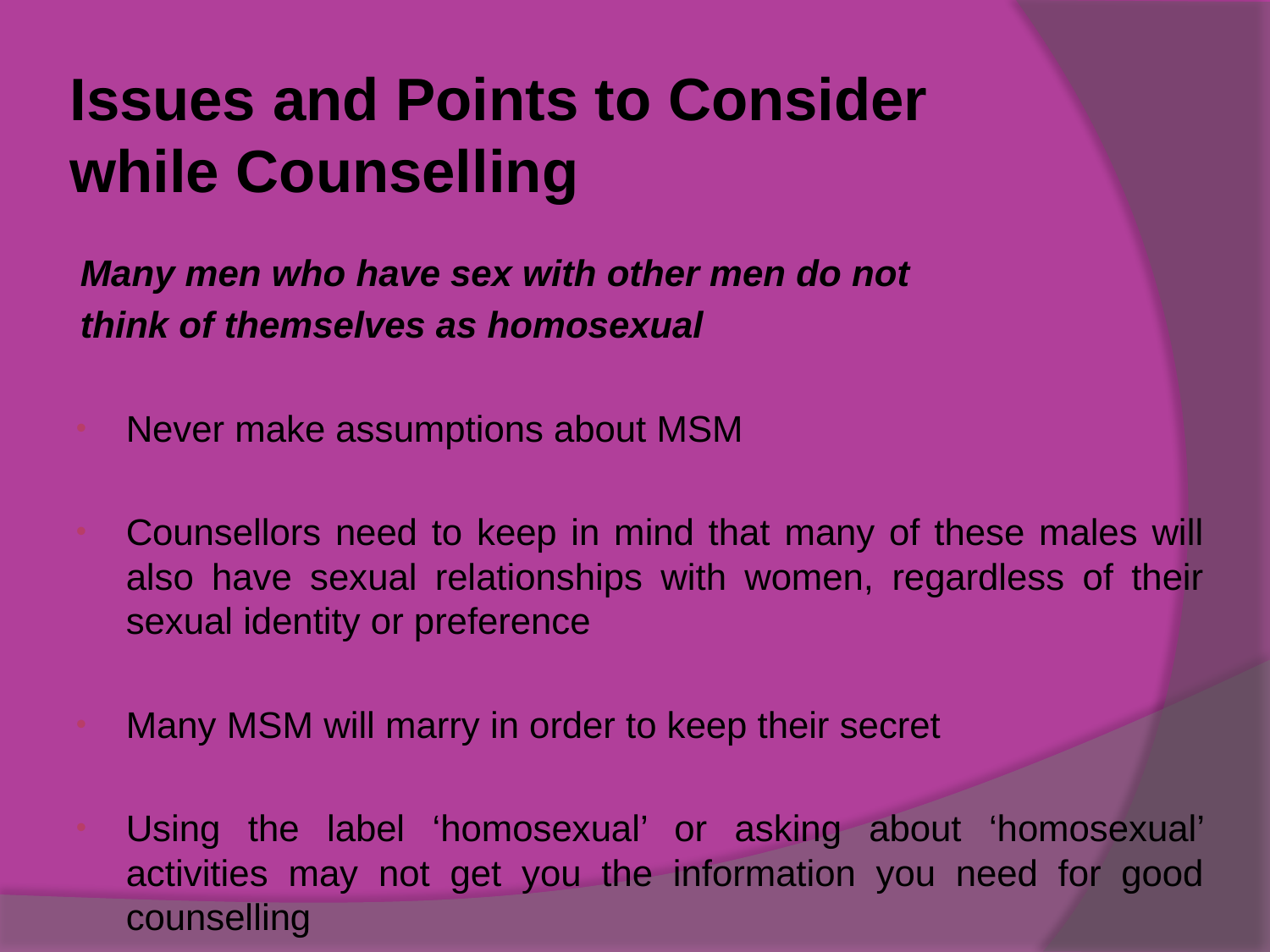

# Issues and Points to Consider while Counselling
Many men who have sex with other men do not
think of themselves as homosexual

Never make assumptions about MSM

Counsellors need to keep in mind that many of these males will also have sexual relationships with women, regardless of their sexual identity or preference

Many MSM will marry in order to keep their secret

Using the label ‘homosexual’ or asking about ‘homosexual’ activities may not get you the information you need for good counselling